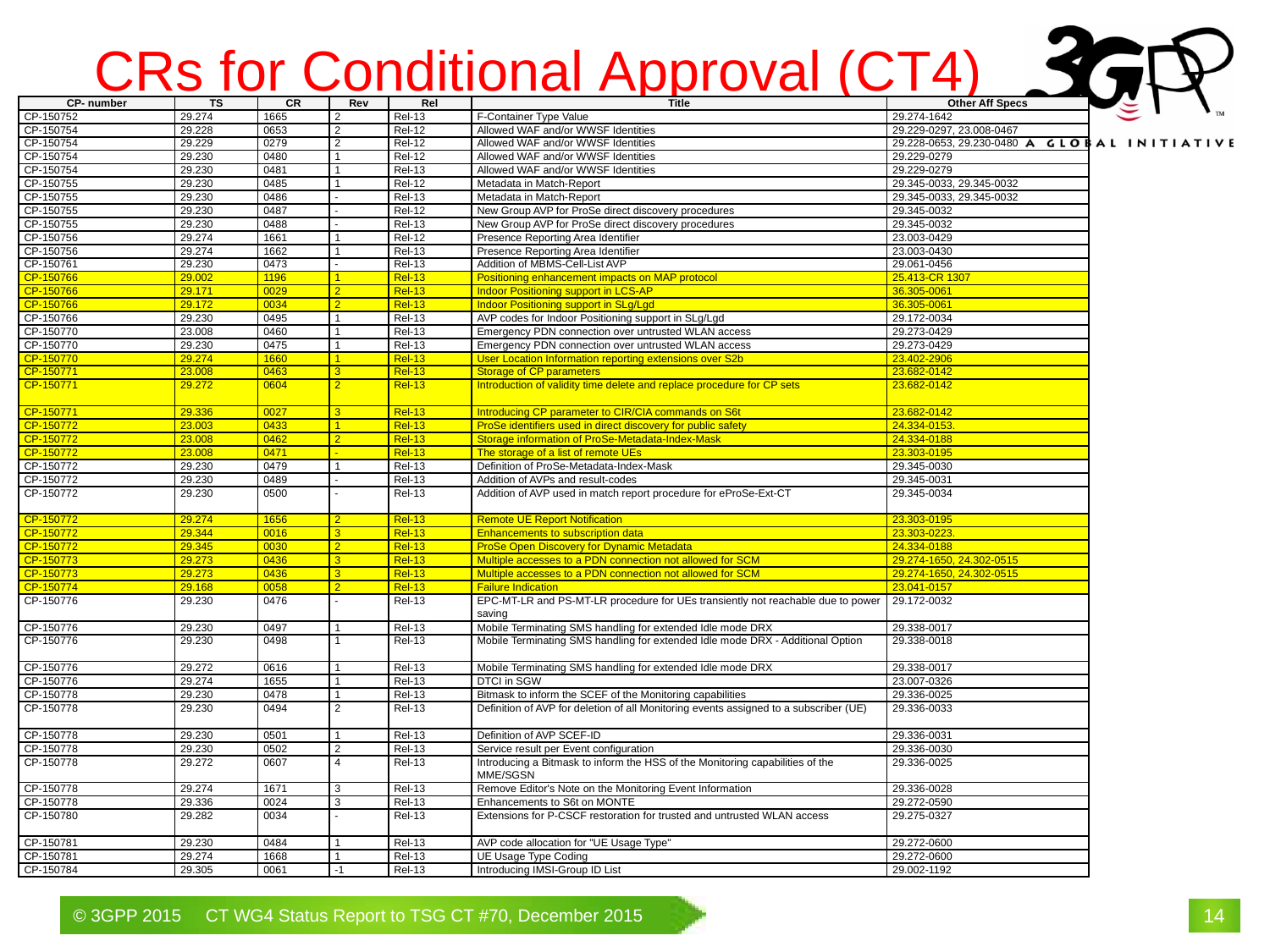

# CRs for Conditional Approval (CT4)
| CP- number | TS | CR | Rev | Rel | Title | Other Aff Specs |
| --- | --- | --- | --- | --- | --- | --- |
| CP-150752 | 29.274 | 1665 | 2 | Rel-13 | F-Container Type Value | 29.274-1642 |
| CP-150754 | 29.228 | 0653 | 2 | Rel-12 | Allowed WAF and/or WWSF Identities | 29.229-0297, 23.008-0467 |
| CP-150754 | 29.229 | 0279 | 2 | Rel-12 | Allowed WAF and/or WWSF Identities | 29.228-0653, 29.230-0480 |
| CP-150754 | 29.230 | 0480 | 1 | Rel-12 | Allowed WAF and/or WWSF Identities | 29.229-0279 |
| CP-150754 | 29.230 | 0481 | 1 | Rel-13 | Allowed WAF and/or WWSF Identities | 29.229-0279 |
| CP-150755 | 29.230 | 0485 | 1 | Rel-12 | Metadata in Match-Report | 29.345-0033, 29.345-0032 |
| CP-150755 | 29.230 | 0486 | - | Rel-13 | Metadata in Match-Report | 29.345-0033, 29.345-0032 |
| CP-150755 | 29.230 | 0487 | - | Rel-12 | New Group AVP for ProSe direct discovery procedures | 29.345-0032 |
| CP-150755 | 29.230 | 0488 | - | Rel-13 | New Group AVP for ProSe direct discovery procedures | 29.345-0032 |
| CP-150756 | 29.274 | 1661 | 1 | Rel-12 | Presence Reporting Area Identifier | 23.003-0429 |
| CP-150756 | 29.274 | 1662 | 1 | Rel-13 | Presence Reporting Area Identifier | 23.003-0430 |
| CP-150761 | 29.230 | 0473 | - | Rel-13 | Addition of MBMS-Cell-List AVP | 29.061-0456 |
| CP-150766 | 29.002 | 1196 | 1 | Rel-13 | Positioning enhancement impacts on MAP protocol | 25.413-CR 1307 |
| CP-150766 | 29.171 | 0029 | 2 | Rel-13 | Indoor Positioning support in LCS-AP | 36.305-0061 |
| CP-150766 | 29.172 | 0034 | 2 | Rel-13 | Indoor Positioning support in SLg/Lgd | 36.305-0061 |
| CP-150766 | 29.230 | 0495 | 1 | Rel-13 | AVP codes for Indoor Positioning support in SLg/Lgd | 29.172-0034 |
| CP-150770 | 23.008 | 0460 | 1 | Rel-13 | Emergency PDN connection over untrusted WLAN access | 29.273-0429 |
| CP-150770 | 29.230 | 0475 | 1 | Rel-13 | Emergency PDN connection over untrusted WLAN access | 29.273-0429 |
| CP-150770 | 29.274 | 1660 | 1 | Rel-13 | User Location Information reporting extensions over S2b | 23.402-2906 |
| CP-150771 | 23.008 | 0463 | 3 | Rel-13 | Storage of CP parameters | 23.682-0142 |
| CP-150771 | 29.272 | 0604 | 2 | Rel-13 | Introduction of validity time delete and replace procedure for CP sets | 23.682-0142 |
| CP-150771 | 29.336 | 0027 | 3 | Rel-13 | Introducing CP parameter to CIR/CIA commands on S6t | 23.682-0142 |
| CP-150772 | 23.003 | 0433 | 1 | Rel-13 | ProSe identifiers used in direct discovery for public safety | 24.334-0153. |
| CP-150772 | 23.008 | 0462 | 2 | Rel-13 | Storage information of ProSe-Metadata-Index-Mask | 24.334-0188 |
| CP-150772 | 23.008 | 0471 | - | Rel-13 | The storage of a list of remote UEs | 23.303-0195 |
| CP-150772 | 29.230 | 0479 | 1 | Rel-13 | Definition of ProSe-Metadata-Index-Mask | 29.345-0030 |
| CP-150772 | 29.230 | 0489 | - | Rel-13 | Addition of AVPs and result-codes | 29.345-0031 |
| CP-150772 | 29.230 | 0500 | - | Rel-13 | Addition of AVP used in match report procedure for eProSe-Ext-CT | 29.345-0034 |
| CP-150772 | 29.274 | 1656 | 2 | Rel-13 | Remote UE Report Notification | 23.303-0195 |
| CP-150772 | 29.344 | 0016 | 3 | Rel-13 | Enhancements to subscription data | 23.303-0223. |
| CP-150772 | 29.345 | 0030 | 2 | Rel-13 | ProSe Open Discovery for Dynamic Metadata | 24.334-0188 |
| CP-150773 | 29.273 | 0436 | 3 | Rel-13 | Multiple accesses to a PDN connection not allowed for SCM | 29.274-1650, 24.302-0515 |
| CP-150773 | 29.273 | 0436 | 3 | Rel-13 | Multiple accesses to a PDN connection not allowed for SCM | 29.274-1650, 24.302-0515 |
| CP-150774 | 29.168 | 0058 | 2 | Rel-13 | Failure Indication | 23.041-0157 |
| CP-150776 | 29.230 | 0476 | - | Rel-13 | EPC-MT-LR and PS-MT-LR procedure for UEs transiently not reachable due to power saving | 29.172-0032 |
| CP-150776 | 29.230 | 0497 | 1 | Rel-13 | Mobile Terminating SMS handling for extended Idle mode DRX | 29.338-0017 |
| CP-150776 | 29.230 | 0498 | 1 | Rel-13 | Mobile Terminating SMS handling for extended Idle mode DRX - Additional Option | 29.338-0018 |
| CP-150776 | 29.272 | 0616 | 1 | Rel-13 | Mobile Terminating SMS handling for extended Idle mode DRX | 29.338-0017 |
| CP-150776 | 29.274 | 1655 | 1 | Rel-13 | DTCI in SGW | 23.007-0326 |
| CP-150778 | 29.230 | 0478 | 1 | Rel-13 | Bitmask to inform the SCEF of the Monitoring capabilities | 29.336-0025 |
| CP-150778 | 29.230 | 0494 | 2 | Rel-13 | Definition of AVP for deletion of all Monitoring events assigned to a subscriber (UE) | 29.336-0033 |
| CP-150778 | 29.230 | 0501 | 1 | Rel-13 | Definition of AVP SCEF-ID | 29.336-0031 |
| CP-150778 | 29.230 | 0502 | 2 | Rel-13 | Service result per Event configuration | 29.336-0030 |
| CP-150778 | 29.272 | 0607 | 4 | Rel-13 | Introducing a Bitmask to inform the HSS of the Monitoring capabilities of the MME/SGSN | 29.336-0025 |
| CP-150778 | 29.274 | 1671 | 3 | Rel-13 | Remove Editor's Note on the Monitoring Event Information | 29.336-0028 |
| CP-150778 | 29.336 | 0024 | 3 | Rel-13 | Enhancements to S6t on MONTE | 29.272-0590 |
| CP-150780 | 29.282 | 0034 | - | Rel-13 | Extensions for P-CSCF restoration for trusted and untrusted WLAN access | 29.275-0327 |
| CP-150781 | 29.230 | 0484 | 1 | Rel-13 | AVP code allocation for "UE Usage Type" | 29.272-0600 |
| CP-150781 | 29.274 | 1668 | 1 | Rel-13 | UE Usage Type Coding | 29.272-0600 |
| CP-150784 | 29.305 | 0061 | -1 | Rel-13 | Introducing IMSI-Group ID List | 29.002-1192 |